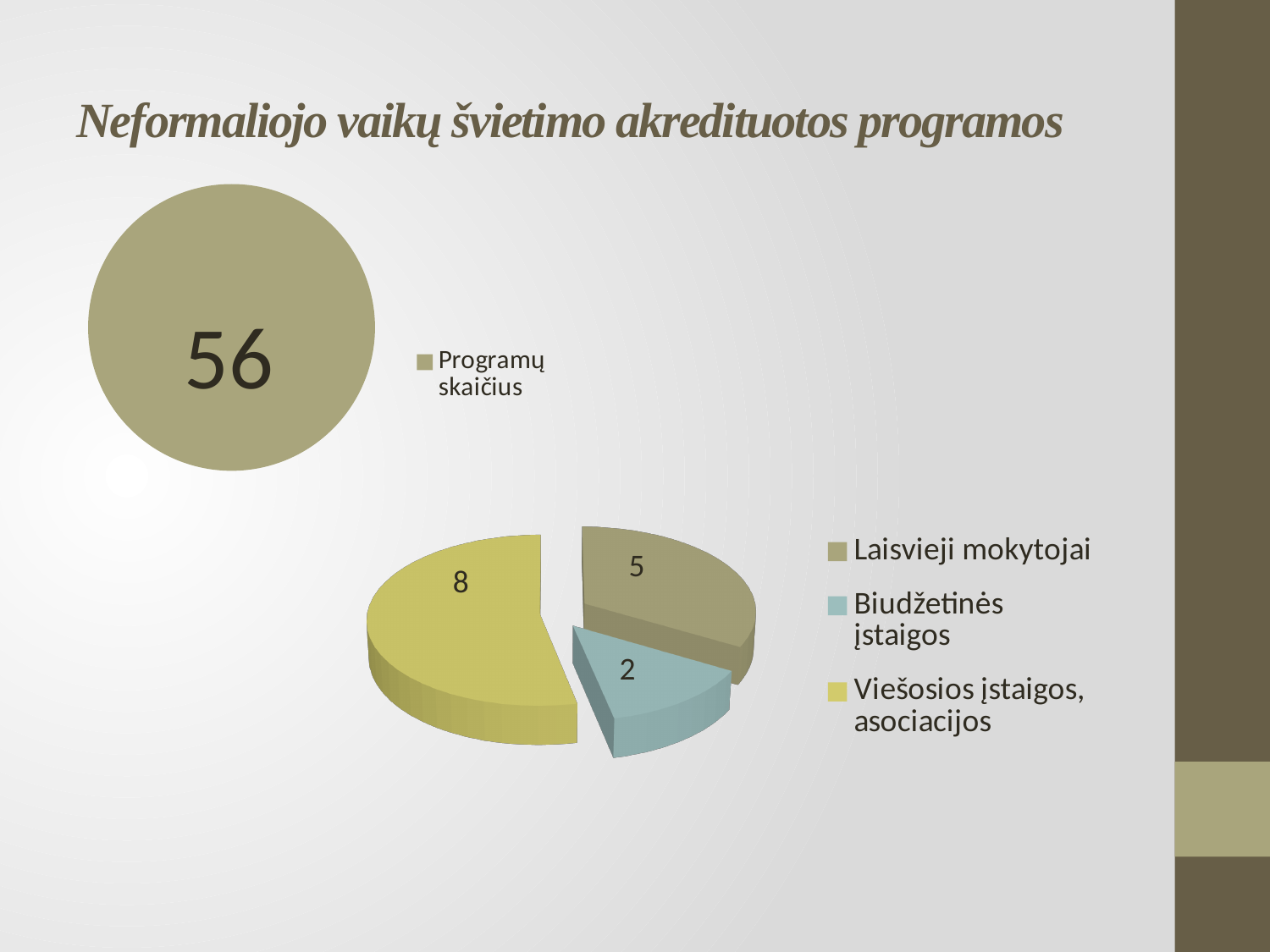

# Neformaliojo vaikų švietimo akredituotos programos

### Chart

| Category | Pardavimas |
|---|---|
| Programų skaičius  | 56.0 |

[unsupported chart]